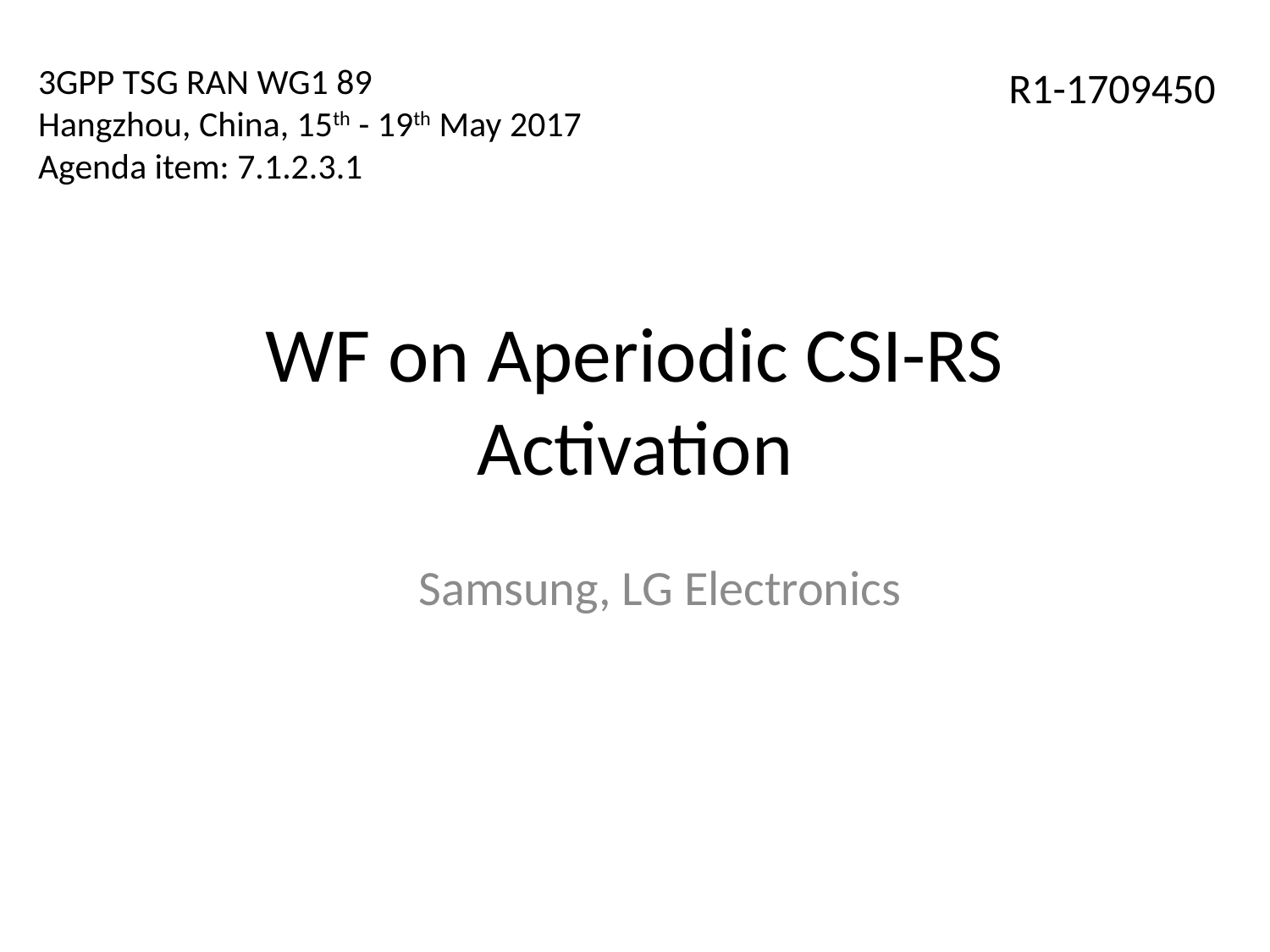

3GPP TSG RAN WG1 89
Hangzhou, China, 15th - 19th May 2017
Agenda item: 7.1.2.3.1
R1-1709450
# WF on Aperiodic CSI-RS Activation
Samsung, LG Electronics